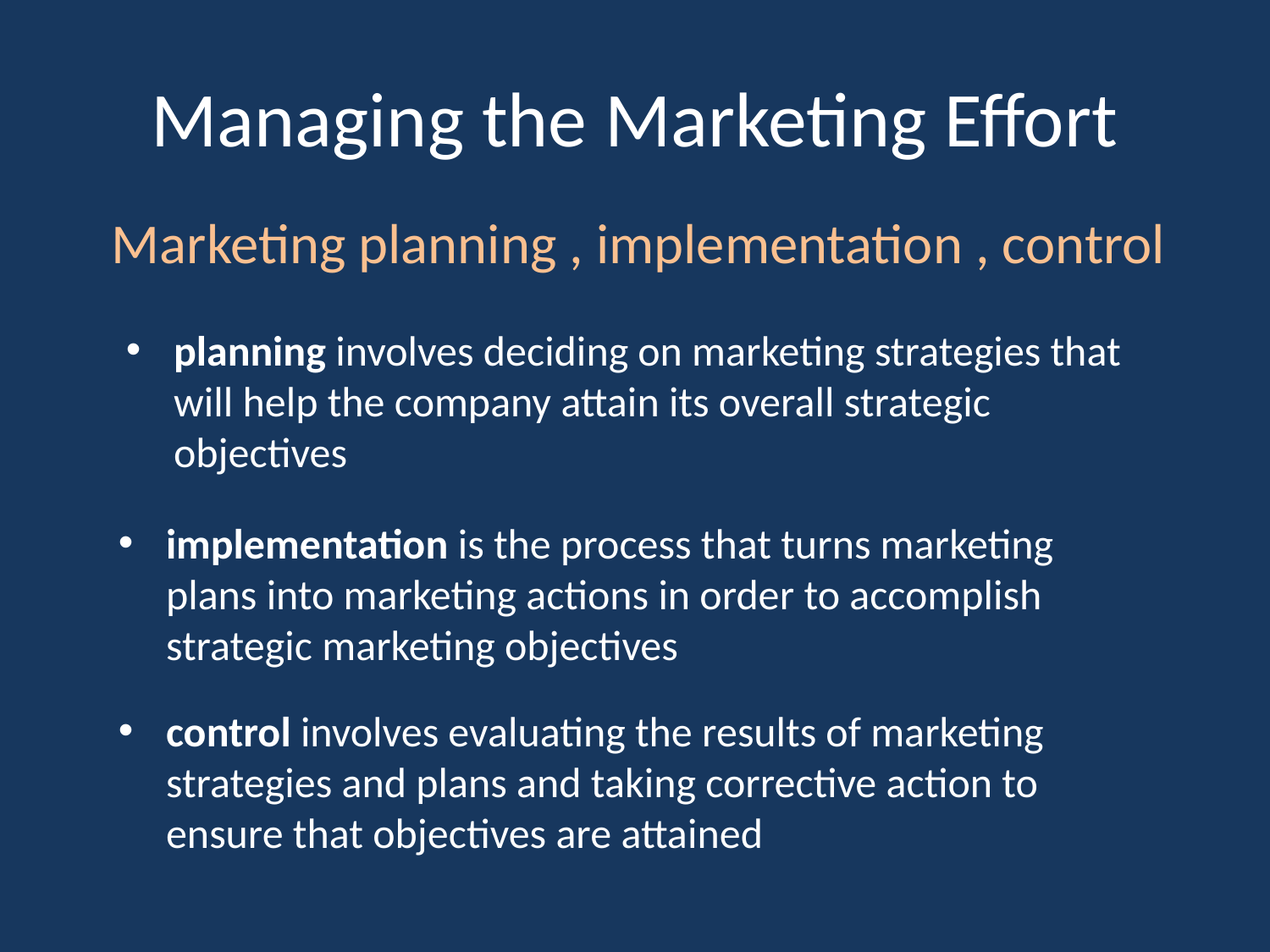

Managing the Marketing Effort
Marketing planning , implementation , control

planning involves deciding on marketing strategies that will help the company attain its overall strategic objectives
implementation is the process that turns marketing plans into marketing actions in order to accomplish strategic marketing objectives
control involves evaluating the results of marketing strategies and plans and taking corrective action to ensure that objectives are attained